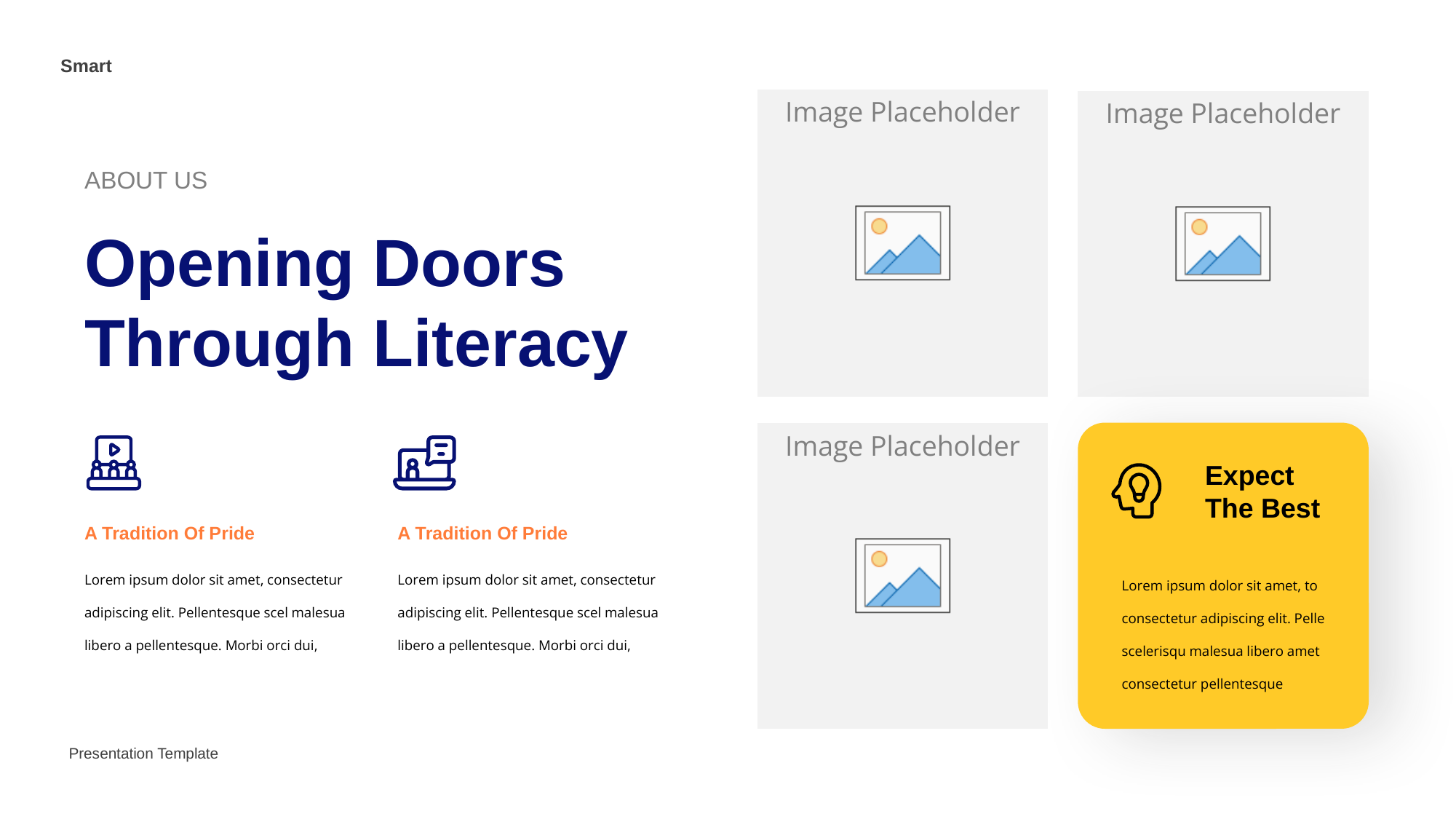

Smart

ABOUT US
Opening Doors Through Literacy

Expect The Best

A Tradition Of Pride
A Tradition Of Pride
Lorem ipsum dolor sit amet, consectetur adipiscing elit. Pellentesque scel malesua libero a pellentesque. Morbi orci dui,
Lorem ipsum dolor sit amet, consectetur adipiscing elit. Pellentesque scel malesua libero a pellentesque. Morbi orci dui,
Lorem ipsum dolor sit amet, to consectetur adipiscing elit. Pelle scelerisqu malesua libero amet consectetur pellentesque
Presentation Template